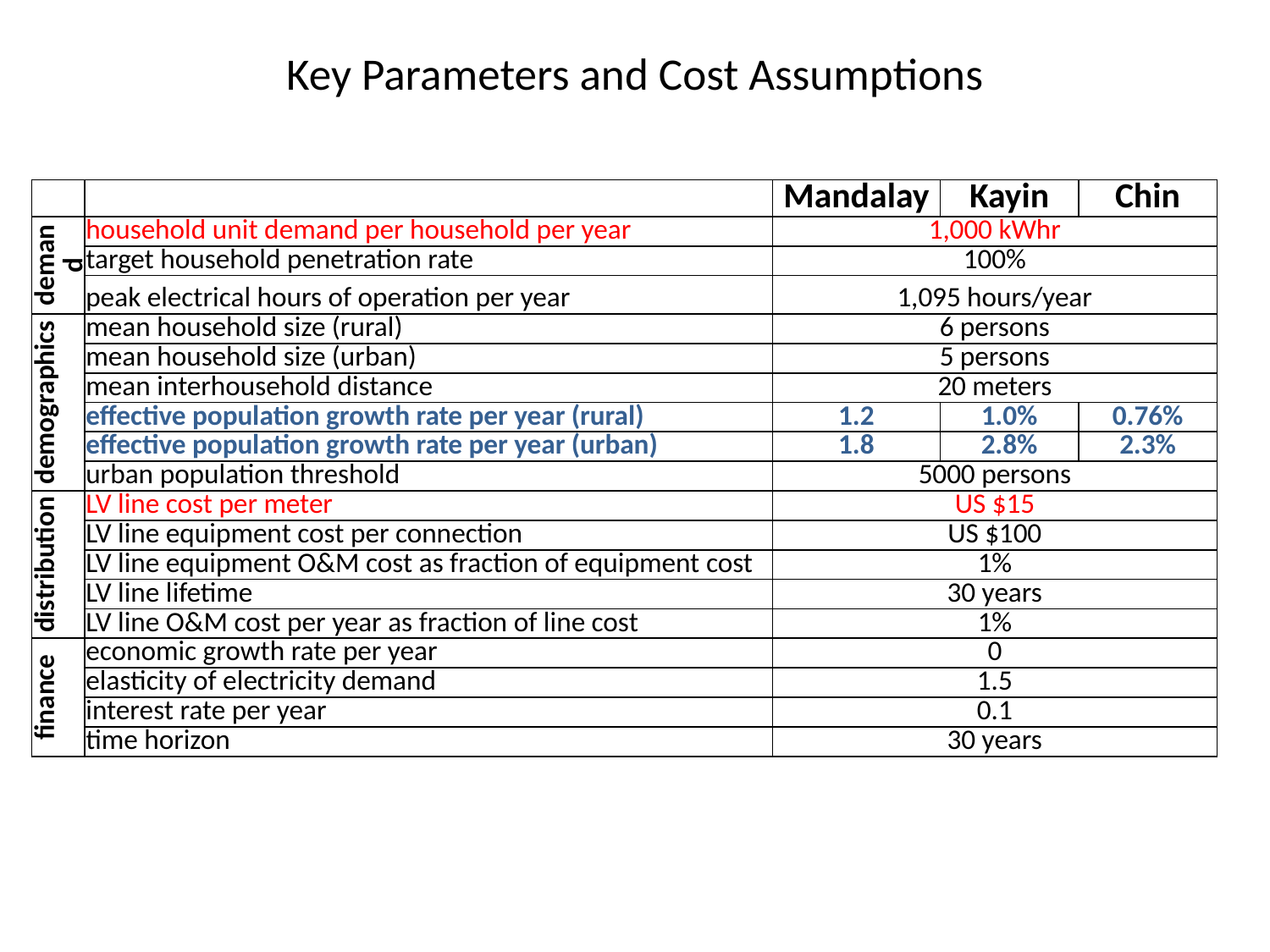

# Key Parameters and Cost Assumptions
|  |  | Mandalay | Kayin | Chin |
| --- | --- | --- | --- | --- |
| demand | household unit demand per household per year | 1,000 kWhr |  |  |
|  | target household penetration rate | 100% |  |  |
|  | peak electrical hours of operation per year | 1,095 hours/year |  |  |
| demographics | mean household size (rural) | 6 persons |  |  |
|  | mean household size (urban) | 5 persons |  |  |
|  | mean interhousehold distance | 20 meters |  |  |
|  | effective population growth rate per year (rural) | 1.2 | 1.0% | 0.76% |
|  | effective population growth rate per year (urban) | 1.8 | 2.8% | 2.3% |
|  | urban population threshold | 5000 persons |  |  |
| distribution | LV line cost per meter | US $15 |  |  |
|  | LV line equipment cost per connection | US $100 |  |  |
|  | LV line equipment O&M cost as fraction of equipment cost | 1% |  |  |
|  | LV line lifetime | 30 years |  |  |
|  | LV line O&M cost per year as fraction of line cost | 1% |  |  |
| finance | economic growth rate per year | 0 |  |  |
|  | elasticity of electricity demand | 1.5 |  |  |
|  | interest rate per year | 0.1 |  |  |
|  | time horizon | 30 years |  |  |